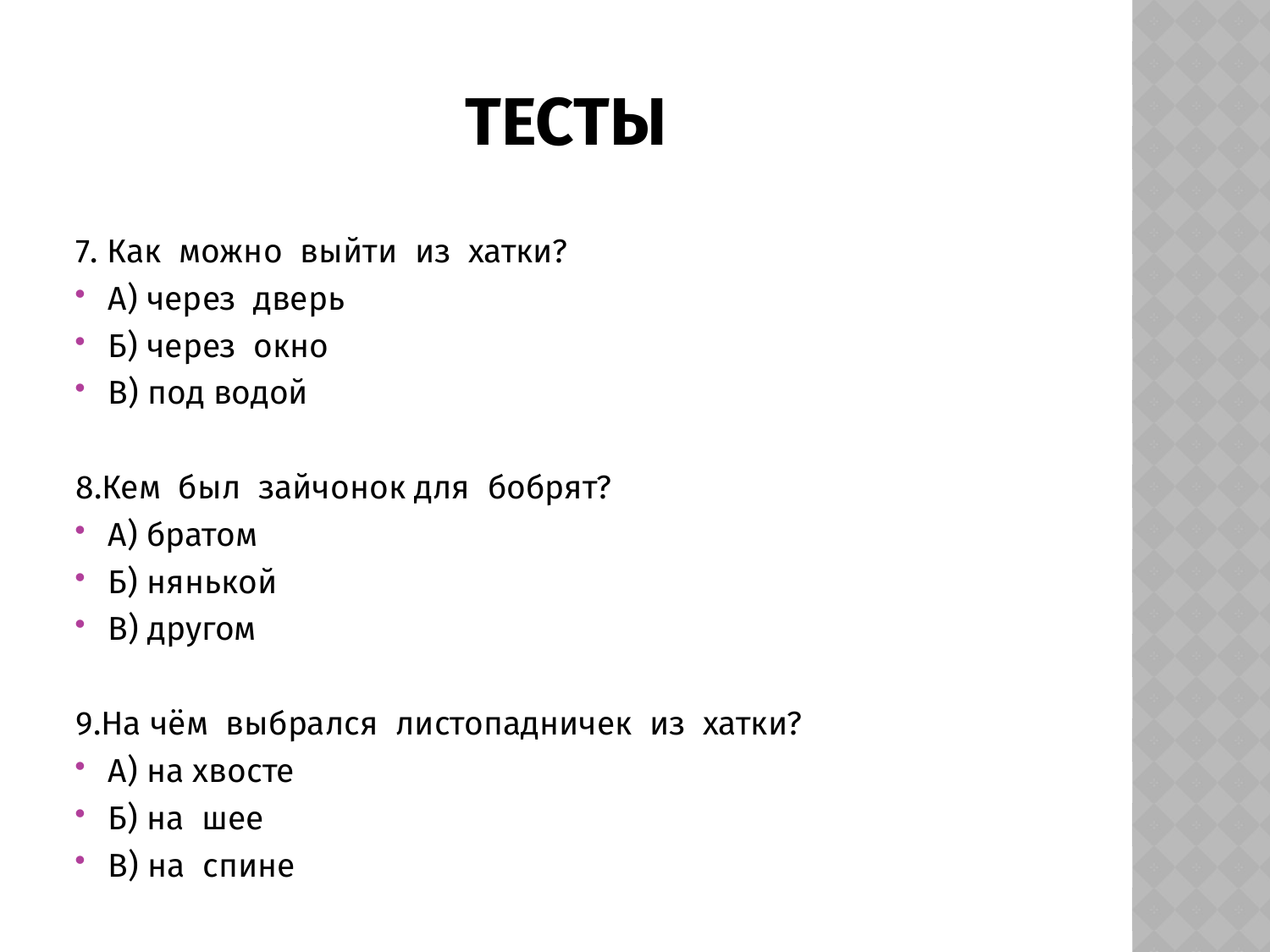

# Тесты
7. Как  можно  выйти  из  хатки?
А) через  дверь
Б) через  окно
В) под водой

8.Кем  был  зайчонок для  бобрят?
А) братом
Б) нянькой
В) другом

9.На чём  выбрался  листопадничек  из  хатки?
А) на хвосте
Б) на  шее
В) на  спине